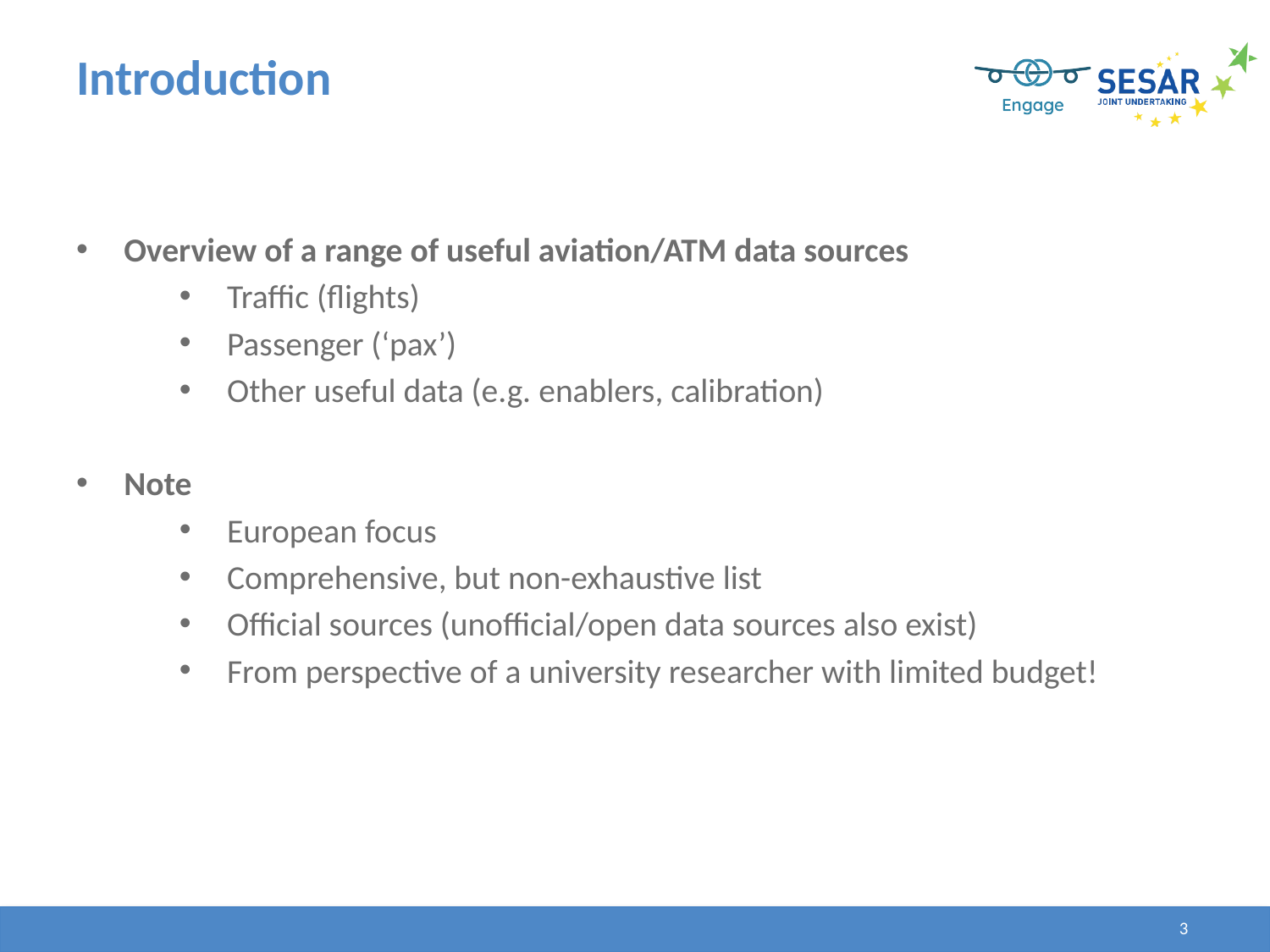

# Introduction
Overview of a range of useful aviation/ATM data sources
Traffic (flights)
Passenger (‘pax’)
Other useful data (e.g. enablers, calibration)

Note
European focus
Comprehensive, but non-exhaustive list
Official sources (unofficial/open data sources also exist)
From perspective of a university researcher with limited budget!

3